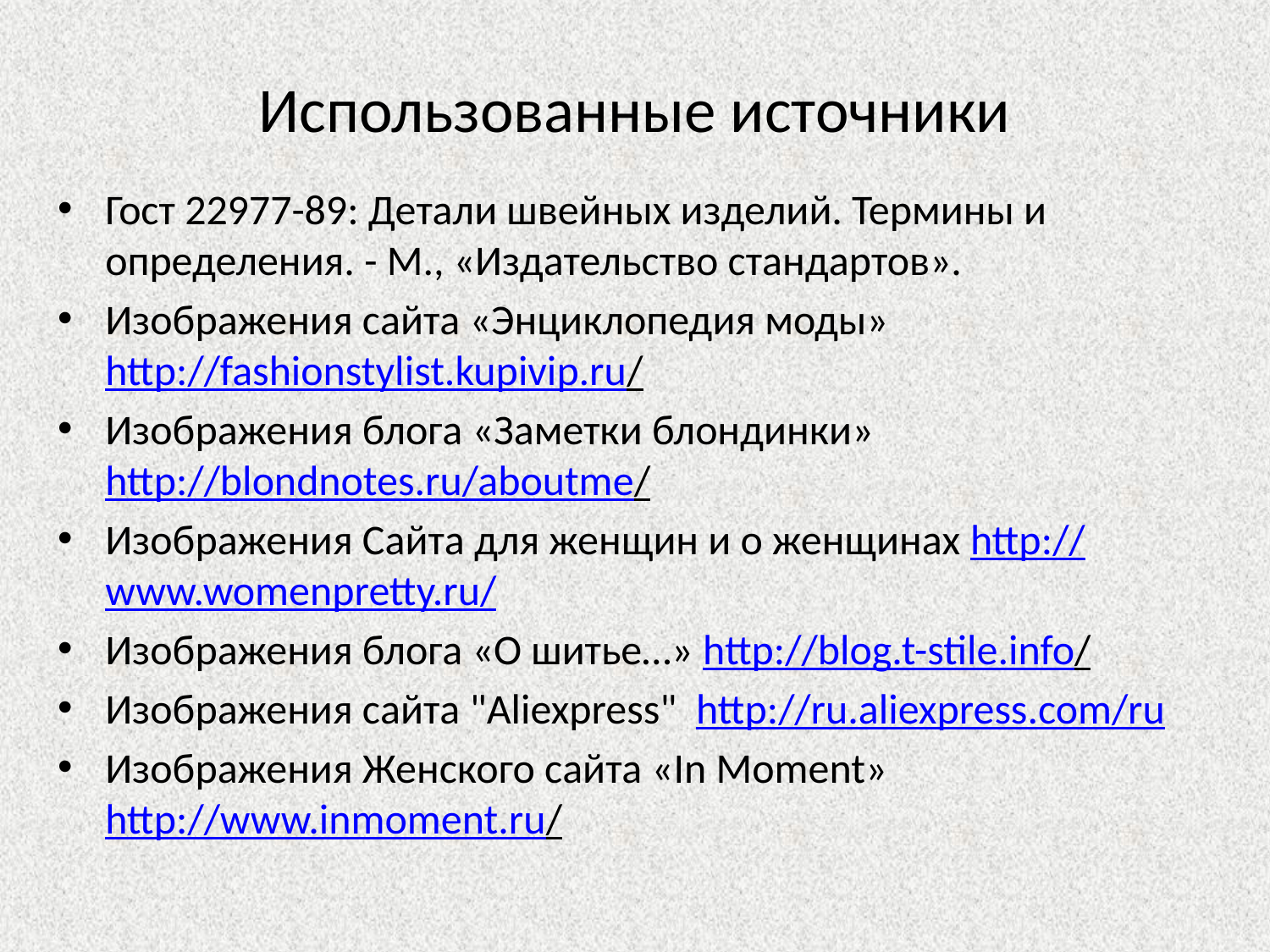

# Использованные источники
Гост 22977-89: Детали швейных изделий. Термины и определения. - М., «Издательство стандартов».
Изображения сайта «Энциклопедия моды» http://fashionstylist.kupivip.ru/
Изображения блога «Заметки блондинки» http://blondnotes.ru/aboutme/
Изображения Сайта для женщин и о женщинах http://www.womenpretty.ru/
Изображения блога «О шитье…» http://blog.t-stile.info/
Изображения сайта "Aliexpress"  http://ru.aliexpress.com/ru
Изображения Женского сайта «In Moment» http://www.inmoment.ru/